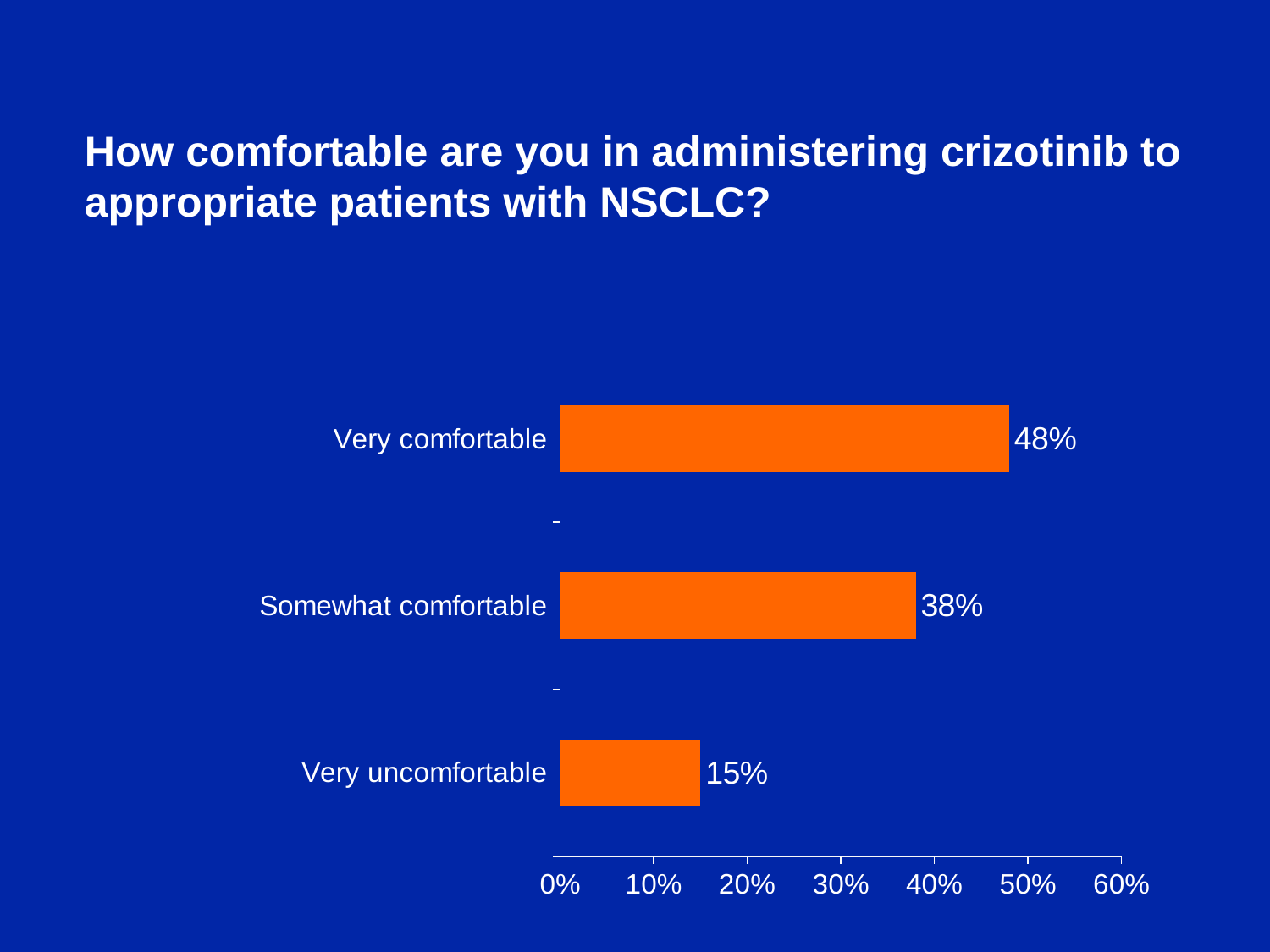

How comfortable are you in administering crizotinib to appropriate patients with NSCLC?

### Chart

| Category | Series 1 |
|---|---|
| Very uncomfortable | 0.15 |
| Somewhat comfortable | 0.38 |
| Very comfortable | 0.48 |